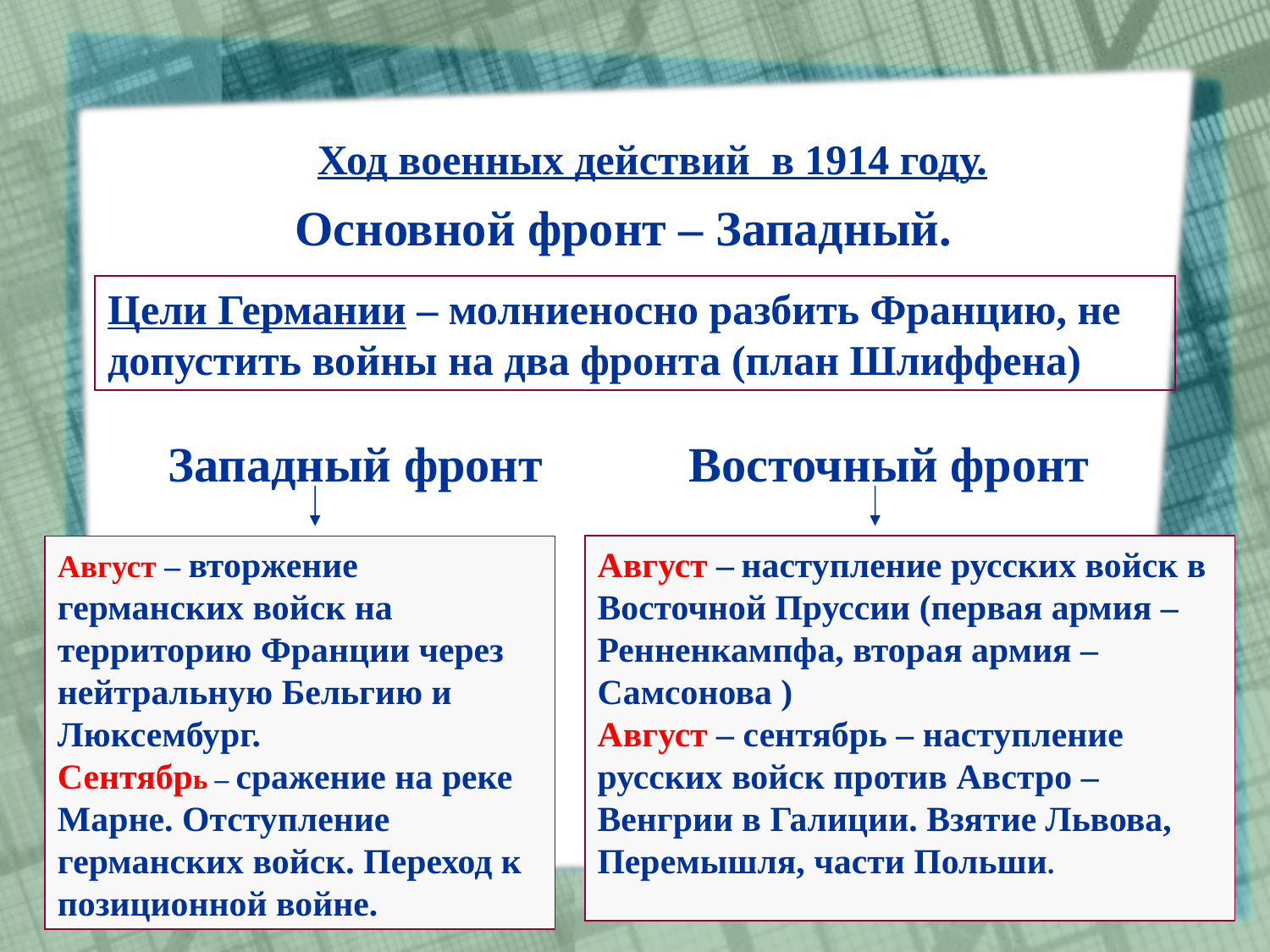

Ход военных действий  в 1914 году.
                 Основной фронт – Западный.
Цели Германии – молниеносно разбить Францию, не допустить войны на два фронта (план Шлиффена)
Западный фронт
Восточный фронт

Август – вторжение германских войск на территорию Франции через нейтральную Бельгию и Люксембург.
Сентябрь – сражение на реке Марне. Отступление германских войск. Переход к позиционной войне.
Август – наступление русских войск в Восточной Пруссии (первая армия – Ренненкампфа, вторая армия – Самсонова )
Август – сентябрь – наступление русских войск против Австро – Венгрии в Галиции. Взятие Львова, Перемышля, части Польши.